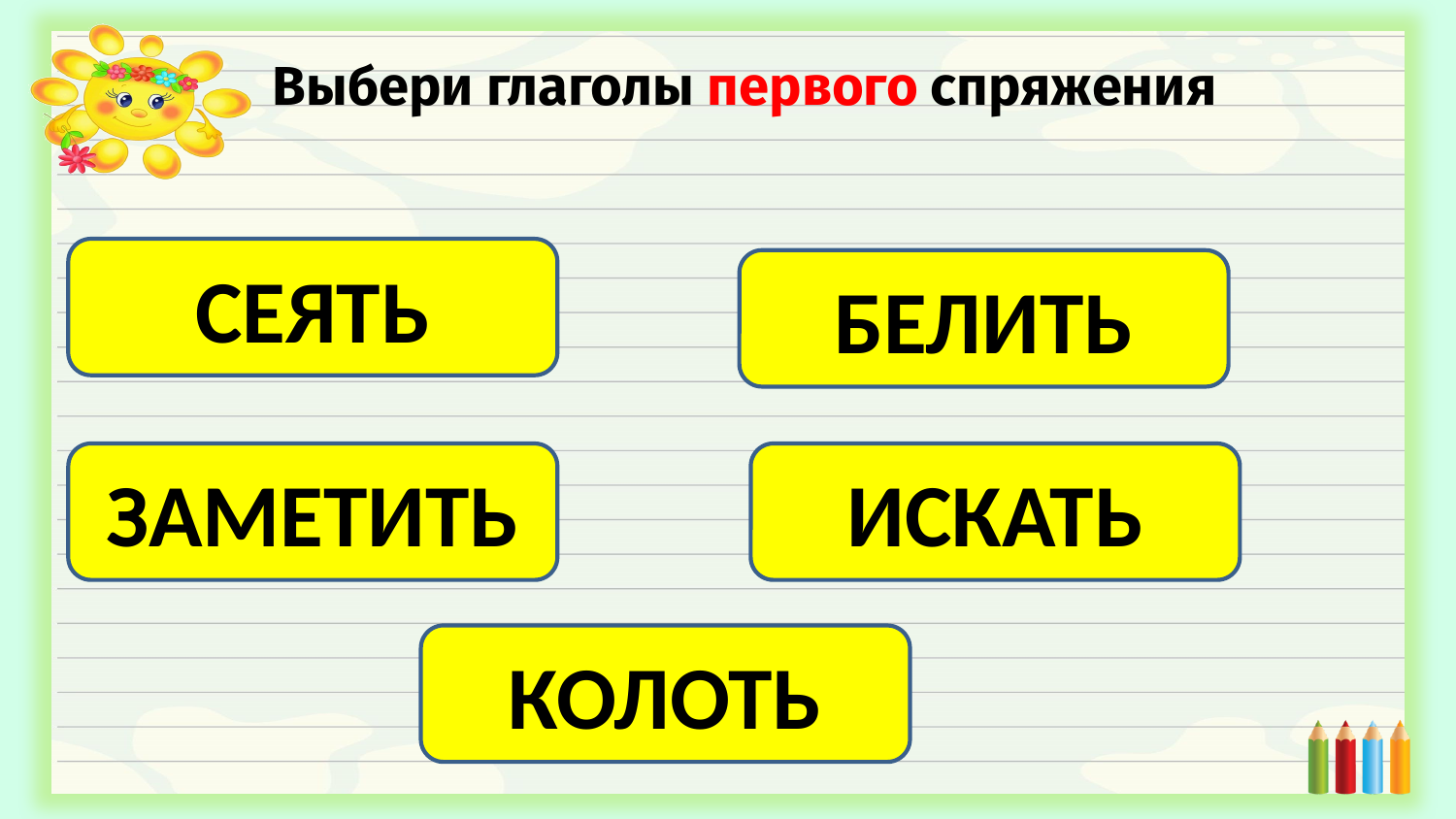

Выбери глаголы первого спряжения
СЕЯТЬ
БЕЛИТЬ
ЗАМЕТИТЬ
ИСКАТЬ
КОЛОТЬ